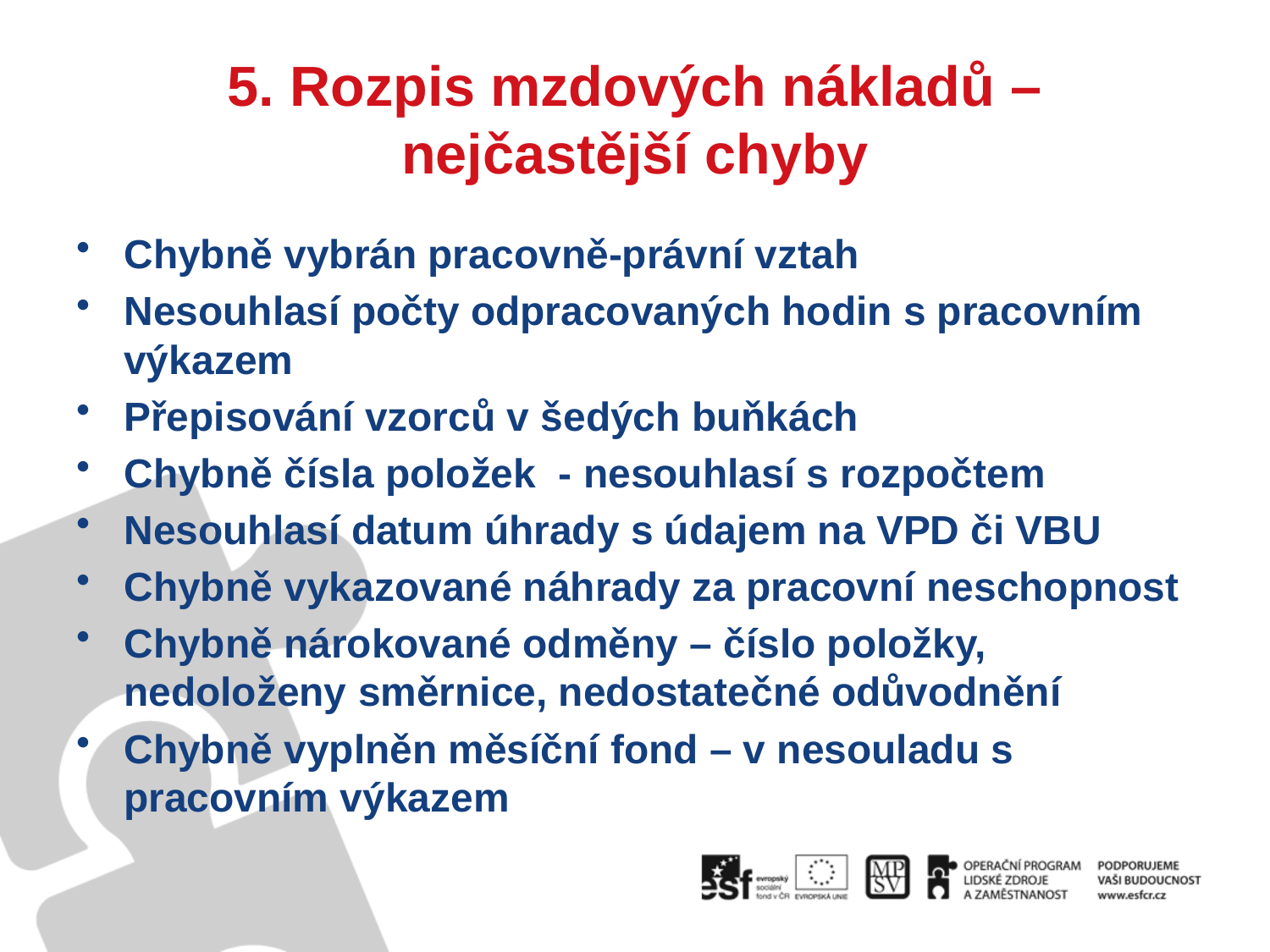

# 5. Rozpis mzdových nákladů – nejčastější chyby
Chybně vybrán pracovně-právní vztah
Nesouhlasí počty odpracovaných hodin s pracovním výkazem
Přepisování vzorců v šedých buňkách
Chybně čísla položek  - nesouhlasí s rozpočtem
Nesouhlasí datum úhrady s údajem na VPD či VBU
Chybně vykazované náhrady za pracovní neschopnost
Chybně nárokované odměny – číslo položky, nedoloženy směrnice, nedostatečné odůvodnění
Chybně vyplněn měsíční fond – v nesouladu s pracovním výkazem